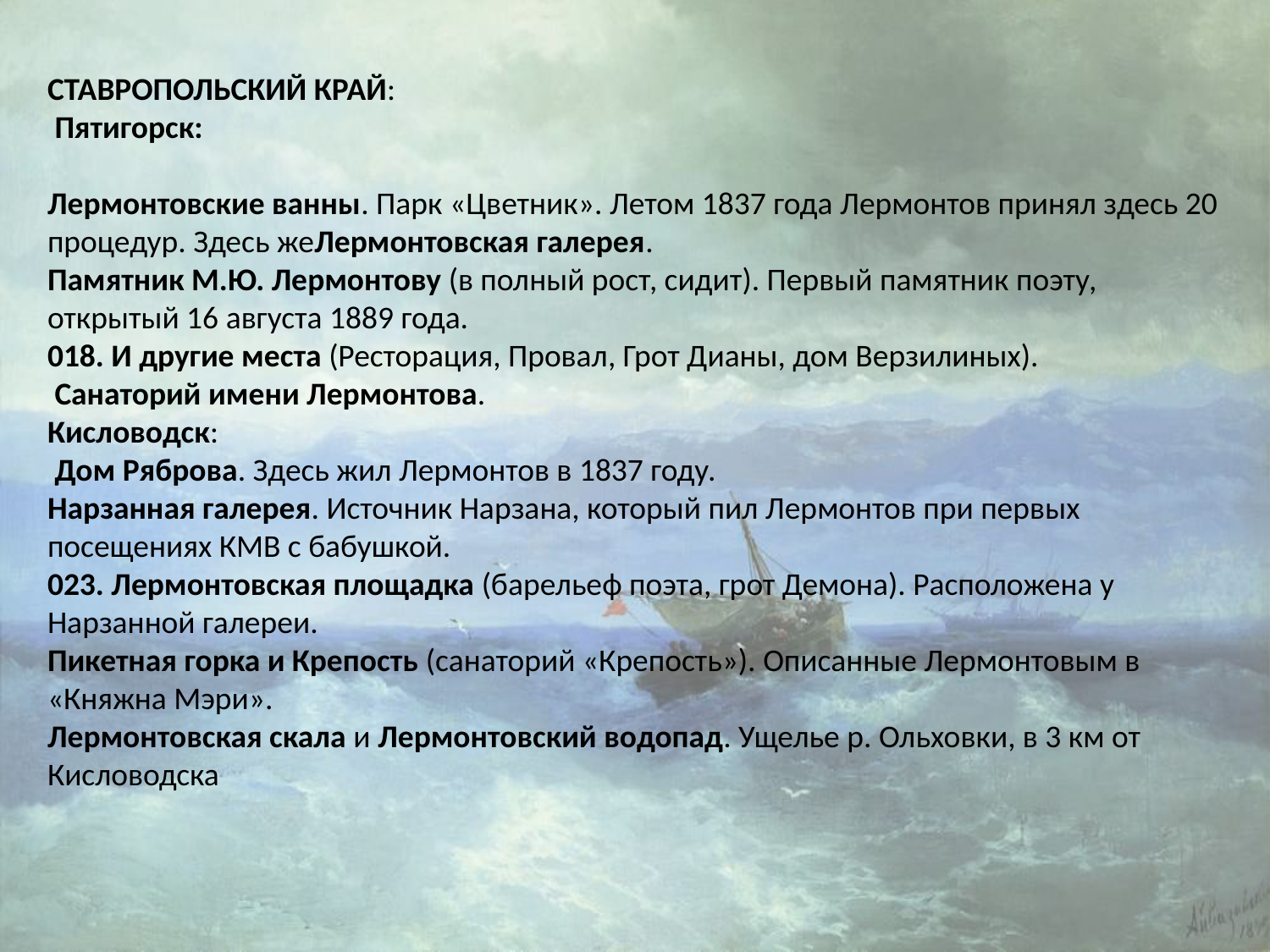

СТАВРОПОЛЬСКИЙ КРАЙ:
 Пятигорск:
Лермонтовские ванны. Парк «Цветник». Летом 1837 года Лермонтов принял здесь 20 процедур. Здесь жеЛермонтовская галерея.
Памятник М.Ю. Лермонтову (в полный рост, сидит). Первый памятник поэту, открытый 16 августа 1889 года.
018. И другие места (Ресторация, Провал, Грот Дианы, дом Верзилиных).
 Санаторий имени Лермонтова.
Кисловодск:
 Дом Ряброва. Здесь жил Лермонтов в 1837 году.
Нарзанная галерея. Источник Нарзана, который пил Лермонтов при первых посещениях КМВ с бабушкой.
023. Лермонтовская площадка (барельеф поэта, грот Демона). Расположена у Нарзанной галереи.
Пикетная горка и Крепость (санаторий «Крепость»). Описанные Лермонтовым в «Княжна Мэри».
Лермонтовская скала и Лермонтовский водопад. Ущелье р. Ольховки, в 3 км от Кисловодска
#